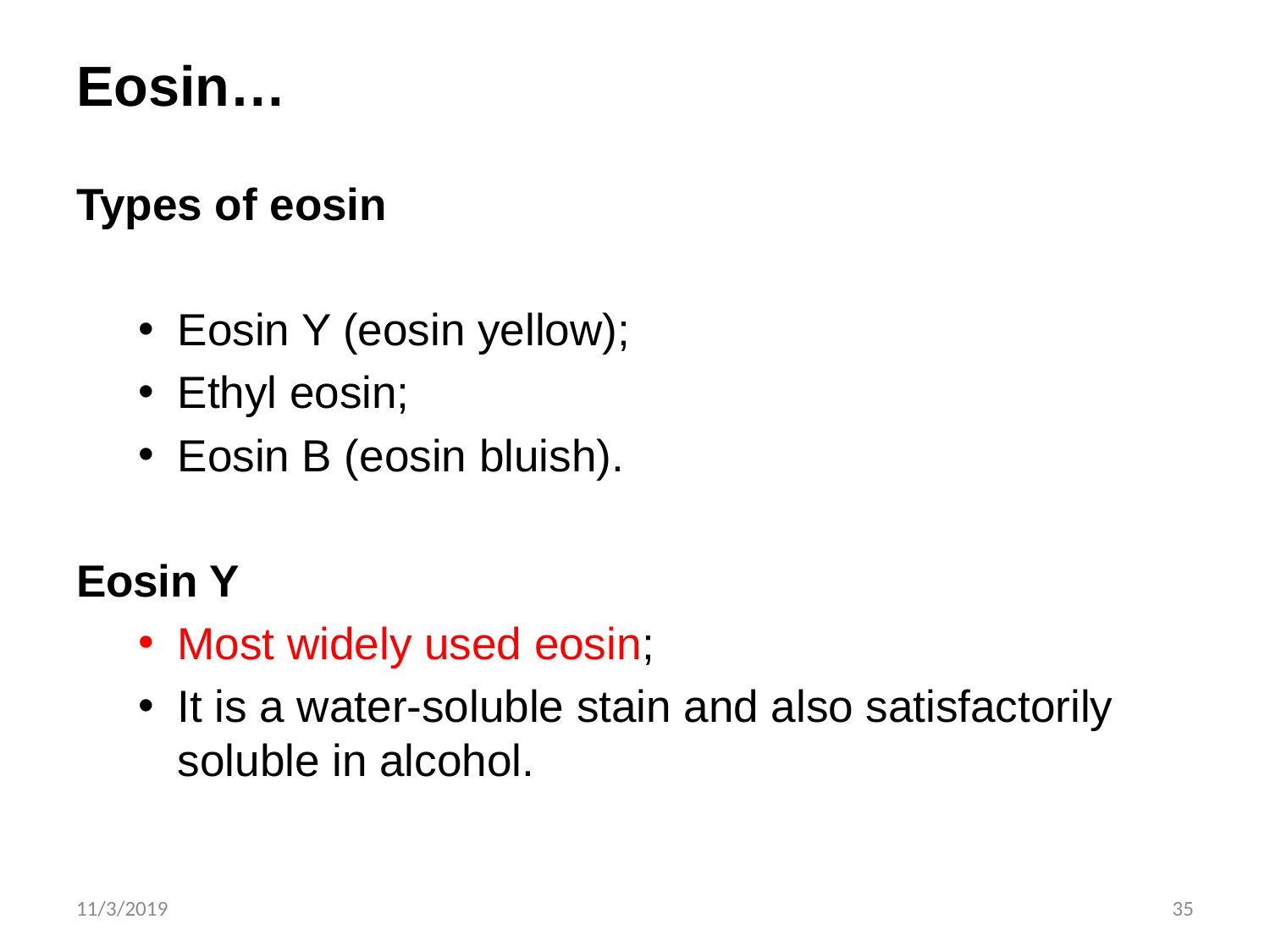

# Eosin…
Types of eosin

Eosin Y (eosin yellow);
Ethyl eosin;
Eosin B (eosin bluish).

Eosin Y
Most widely used eosin;
It is a water-soluble stain and also satisfactorily soluble in alcohol.

11/3/2019
35